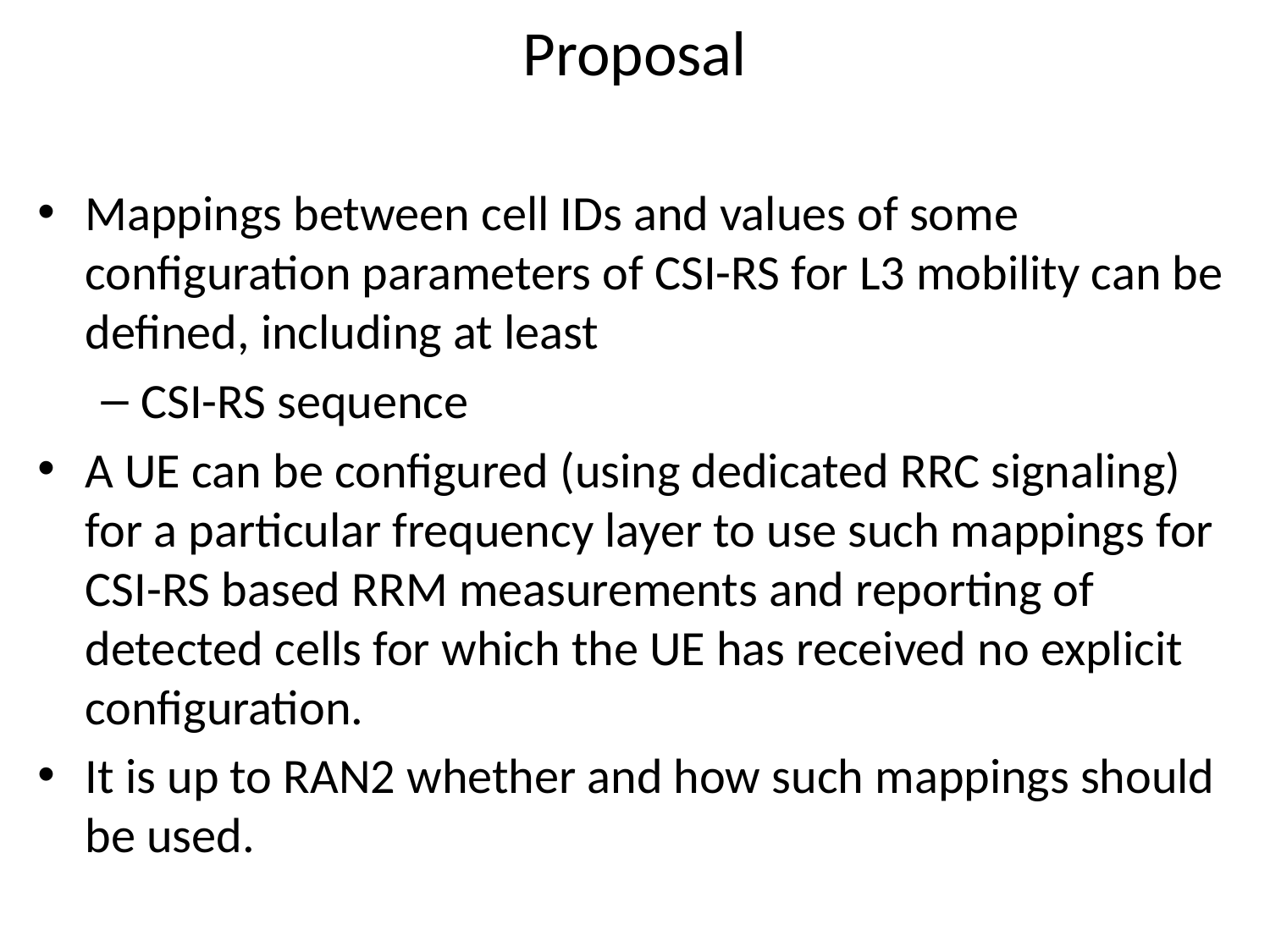

# Proposal

Mappings between cell IDs and values of some configuration parameters of CSI-RS for L3 mobility can be defined, including at least
CSI-RS sequence
A UE can be configured (using dedicated RRC signaling) for a particular frequency layer to use such mappings for CSI-RS based RRM measurements and reporting of detected cells for which the UE has received no explicit configuration.
It is up to RAN2 whether and how such mappings should be used.